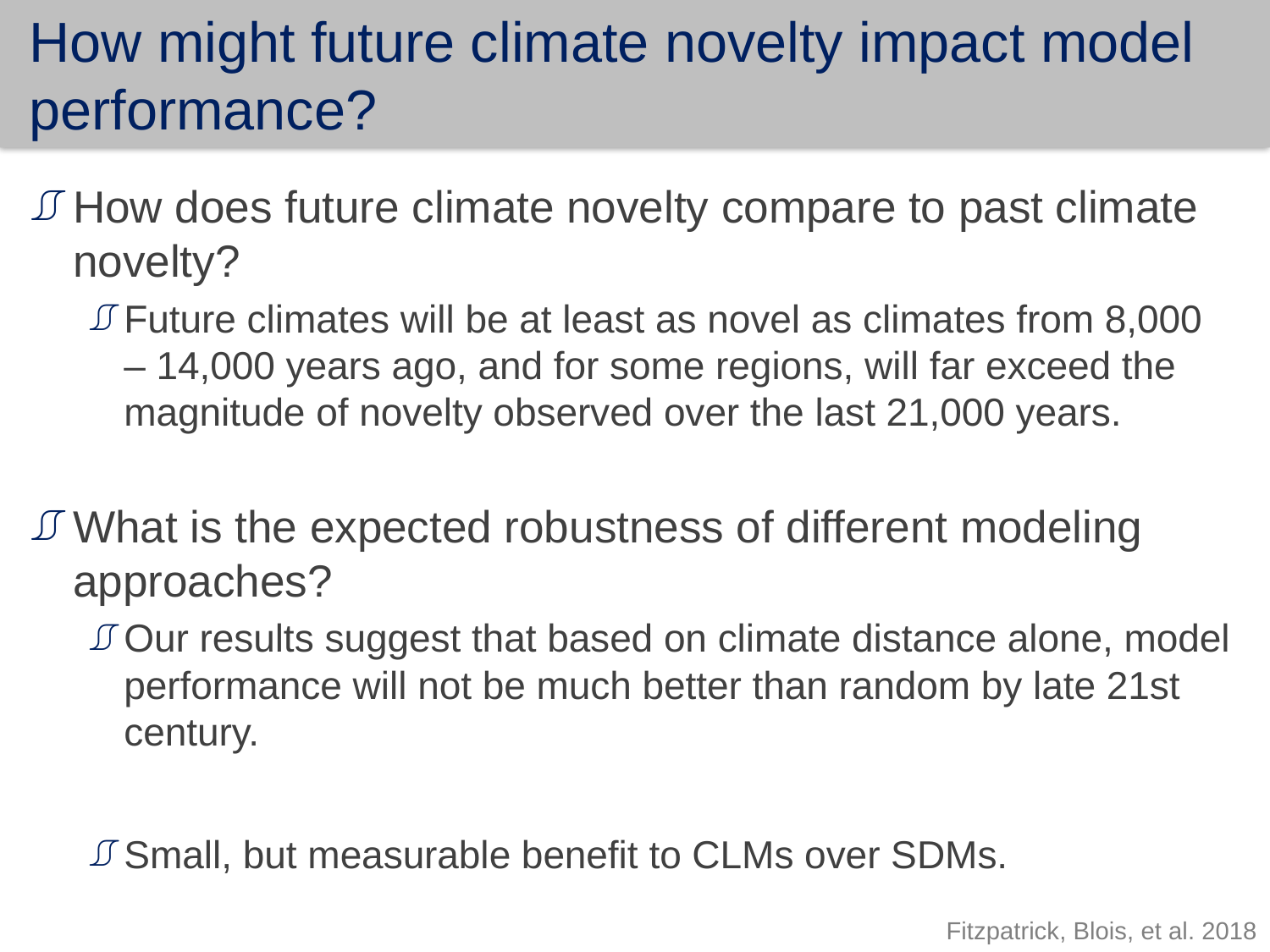

# How might future climate novelty impact model performance?
How does future climate novelty compare to past climate novelty?
Future climates will be at least as novel as climates from 8,000 – 14,000 years ago, and for some regions, will far exceed the magnitude of novelty observed over the last 21,000 years.

What is the expected robustness of different modeling approaches?
Our results suggest that based on climate distance alone, model performance will not be much better than random by late 21st century.

Small, but measurable benefit to CLMs over SDMs.
Fitzpatrick, Blois, et al. 2018